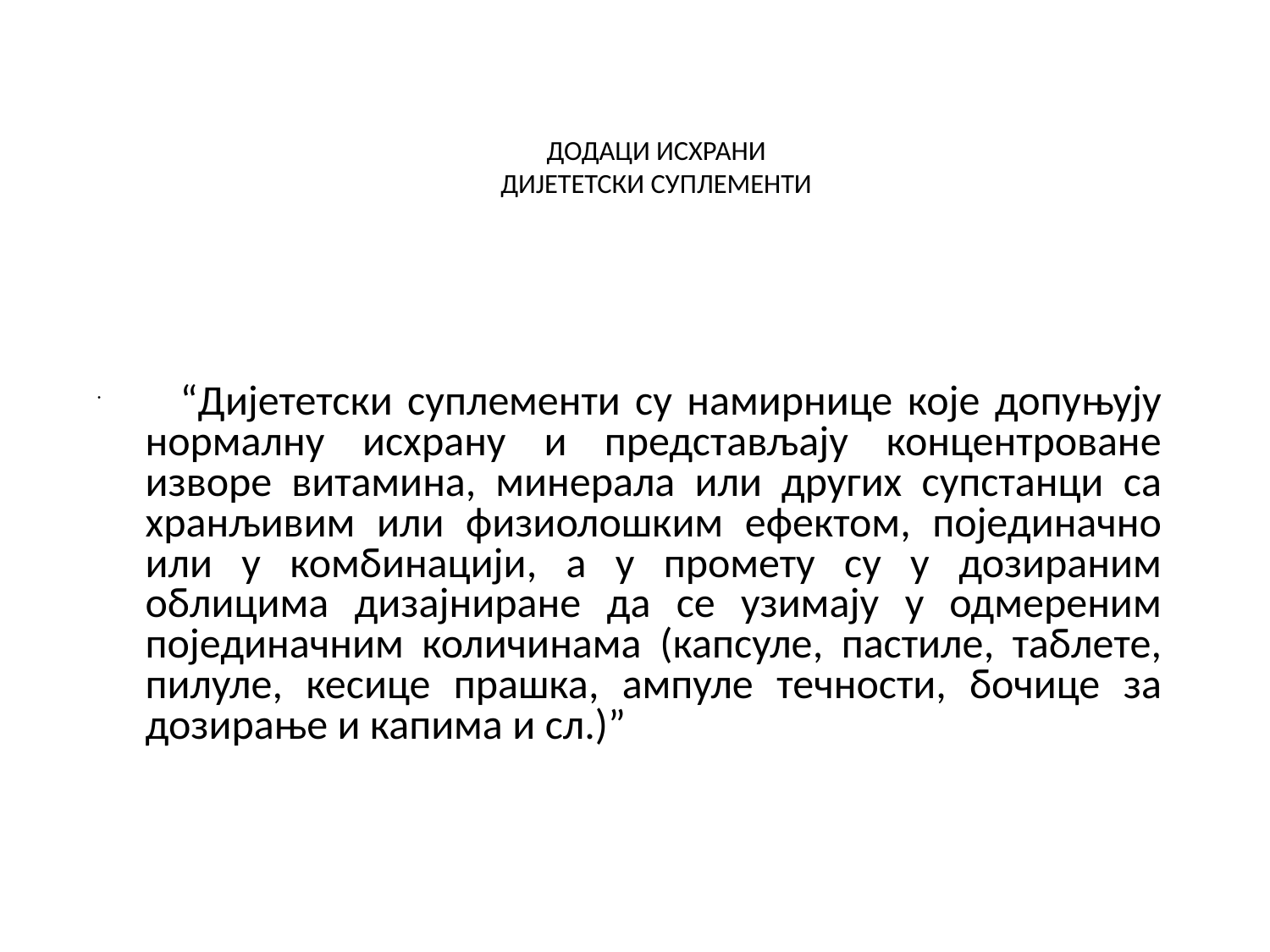

# ДОДАЦИ ИСХРАНИ ДИЈЕТЕТСКИ СУПЛЕМЕНТИ
     “Дијететски суплементи су намирнице које допуњују нормалну исхрану и представљају концентроване изворе витамина, минерала или других супстанци са хранљивим или физиолошким ефектом, појединачно или у комбинацији, а у промету су у дозираним облицима дизајниране да се узимају у одмереним појединачним количинама (капсуле, пастиле, таблете, пилуле, кесице прашка, ампуле течности, бочице за дозирање и капима и сл.)”